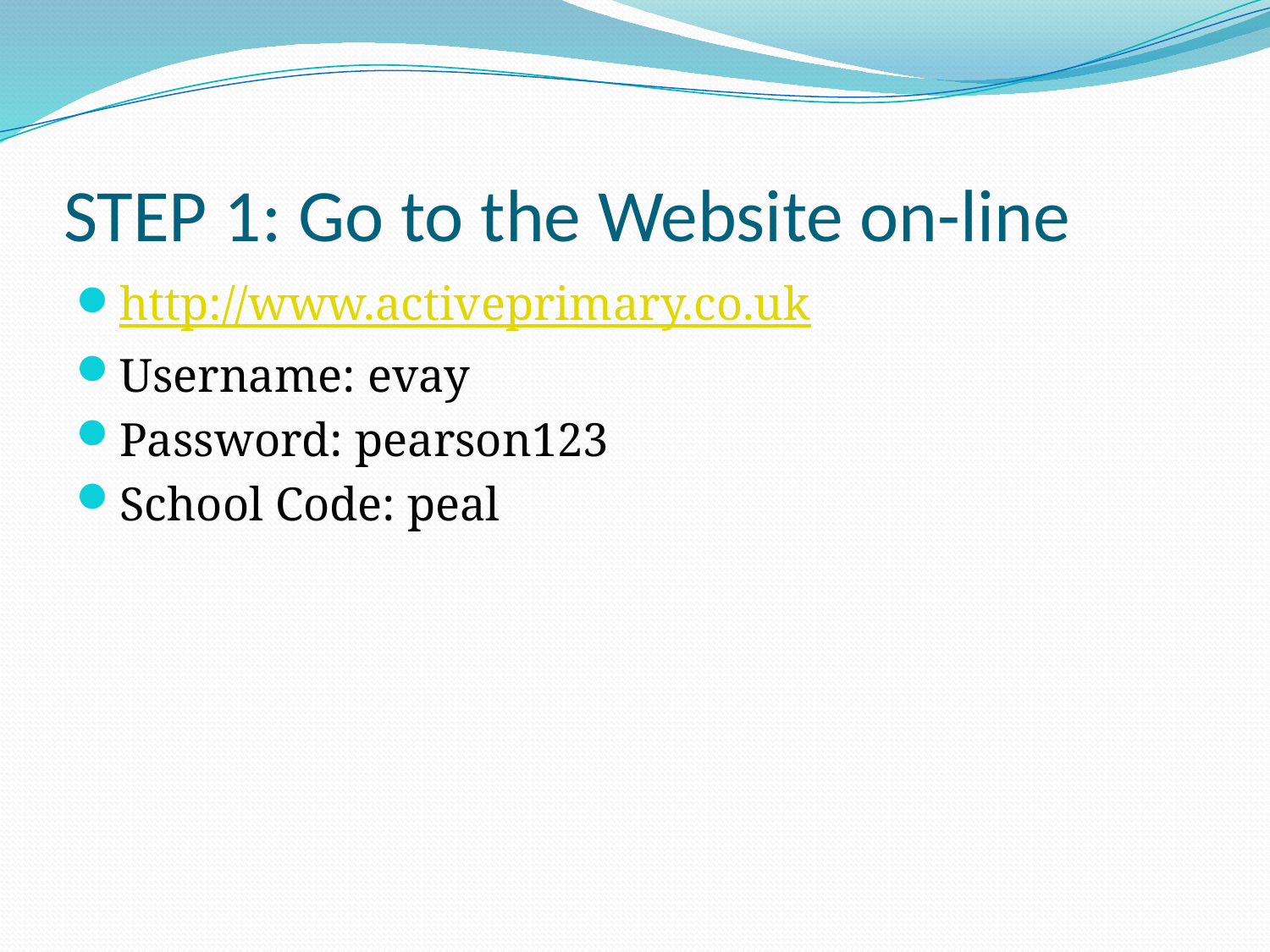

# STEP 1: Go to the Website on-line
http://www.activeprimary.co.uk
Username: evay
Password: pearson123
School Code: peal